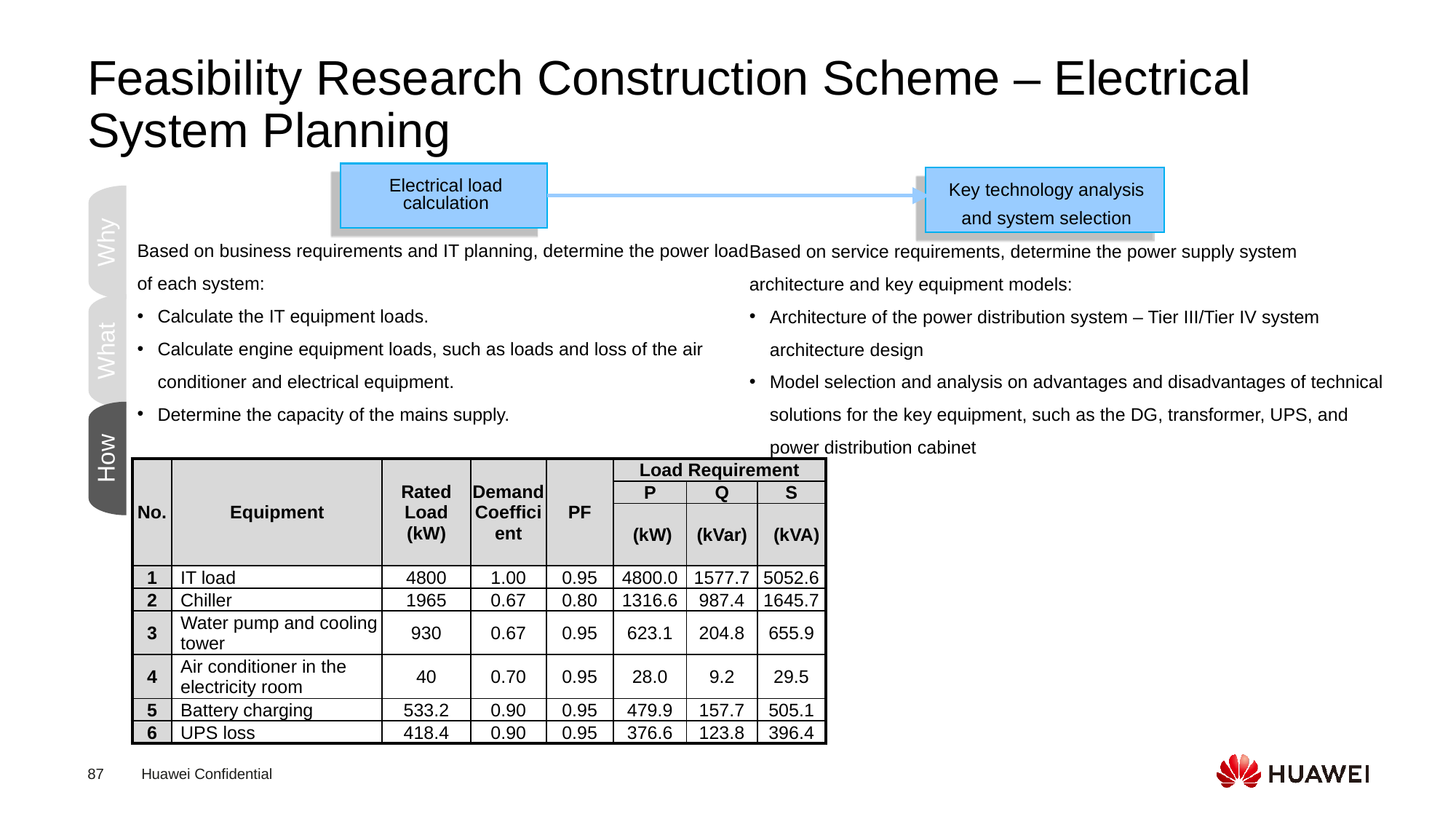

# Feasibility Research Construction Scheme – Electrical System Planning
Electrical load calculation
Key technology analysis and system selection
Why
What
How
Based on business requirements and IT planning, determine the power load of each system:
Calculate the IT equipment loads.
Calculate engine equipment loads, such as loads and loss of the air conditioner and electrical equipment.
Determine the capacity of the mains supply.
Based on service requirements, determine the power supply system architecture and key equipment models:
Architecture of the power distribution system – Tier III/Tier IV system architecture design
Model selection and analysis on advantages and disadvantages of technical solutions for the key equipment, such as the DG, transformer, UPS, and power distribution cabinet
| No. | Equipment | Rated Load (kW) | Demand Coefficient | PF | Load Requirement |  |  |
| --- | --- | --- | --- | --- | --- | --- | --- |
|  |  |  |  |  | P | Q | S |
|  |  |  |  |  | (kW) | (kVar) | (kVA) |
| 1 | IT load | 4800 | 1.00 | 0.95 | 4800.0 | 1577.7 | 5052.6 |
| 2 | Chiller | 1965 | 0.67 | 0.80 | 1316.6 | 987.4 | 1645.7 |
| 3 | Water pump and cooling tower | 930 | 0.67 | 0.95 | 623.1 | 204.8 | 655.9 |
| 4 | Air conditioner in the electricity room | 40 | 0.70 | 0.95 | 28.0 | 9.2 | 29.5 |
| 5 | Battery charging | 533.2 | 0.90 | 0.95 | 479.9 | 157.7 | 505.1 |
| 6 | UPS loss | 418.4 | 0.90 | 0.95 | 376.6 | 123.8 | 396.4 |